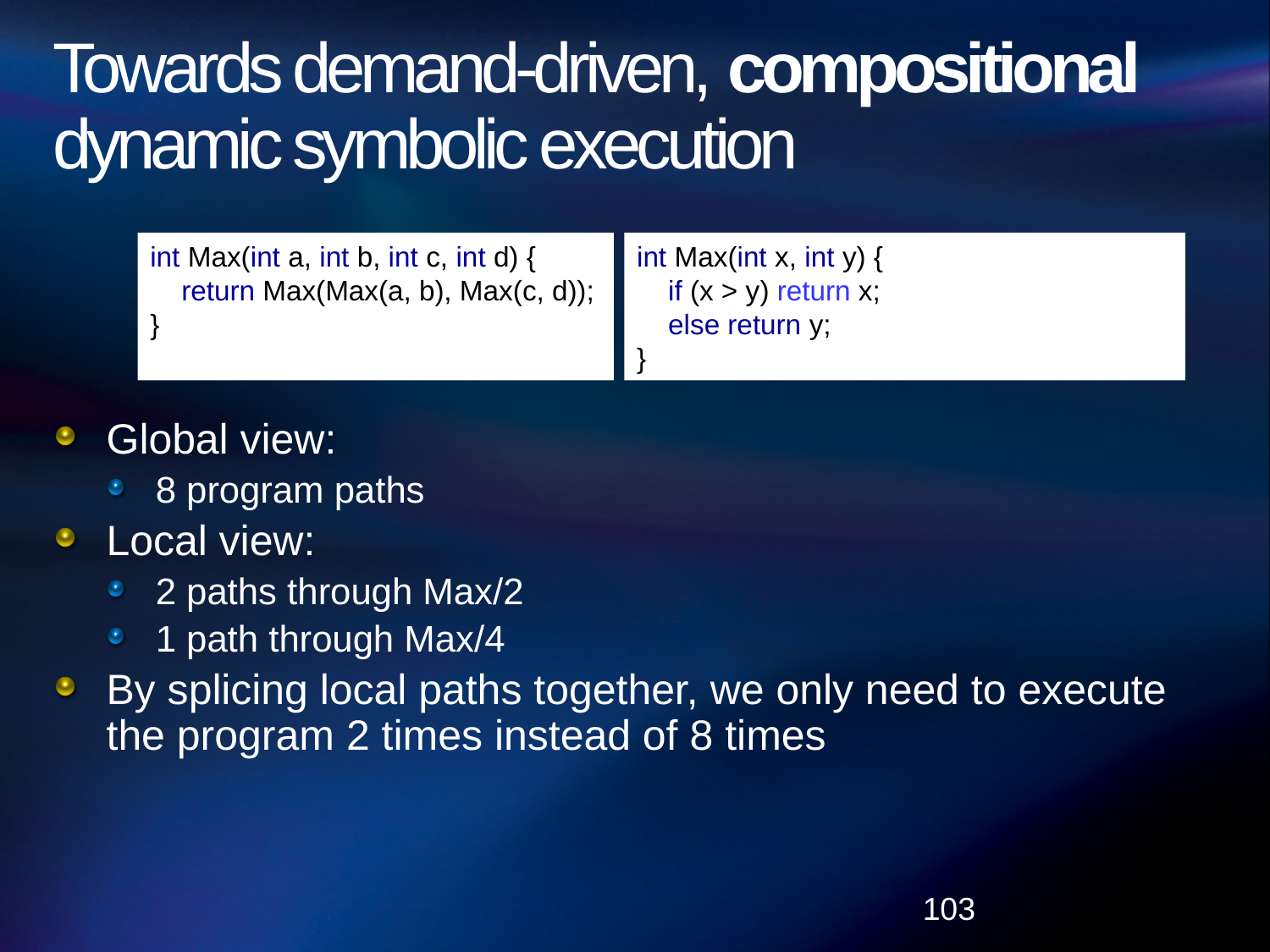

# Towards demand-driven, compositional dynamic symbolic execution

Global view:
8 program paths
Local view:
2 paths through Max/2
1 path through Max/4
By splicing local paths together, we only need to execute the program 2 times instead of 8 times

int Max(int a, int b, int c, int d) {
    return Max(Max(a, b), Max(c, d));
}

int Max(int x, int y) {
    if (x > y) return x;
    else return y;
}

103